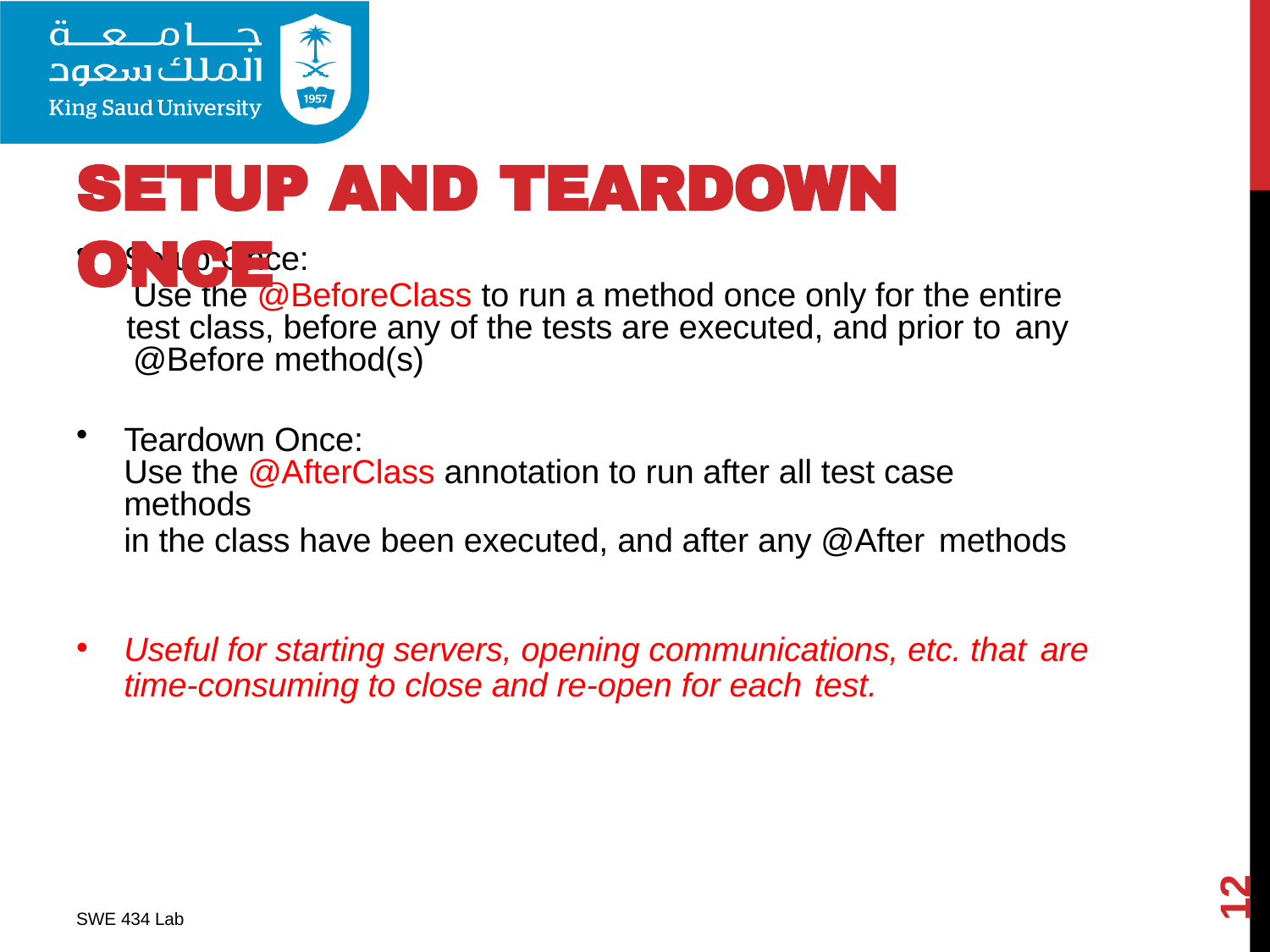

# SETUP AND TEARDOWN ONCE
Setup Once:
Use the @BeforeClass to run a method once only for the entire  test class, before any of the tests are executed, and prior to any
@Before method(s)

Teardown Once:
Use the @AfterClass annotation to run after all test case methods
in the class have been executed, and after any @After methods
Useful for starting servers, opening communications, etc. that are
time-consuming to close and re-open for each test.
12
SWE 434 Lab